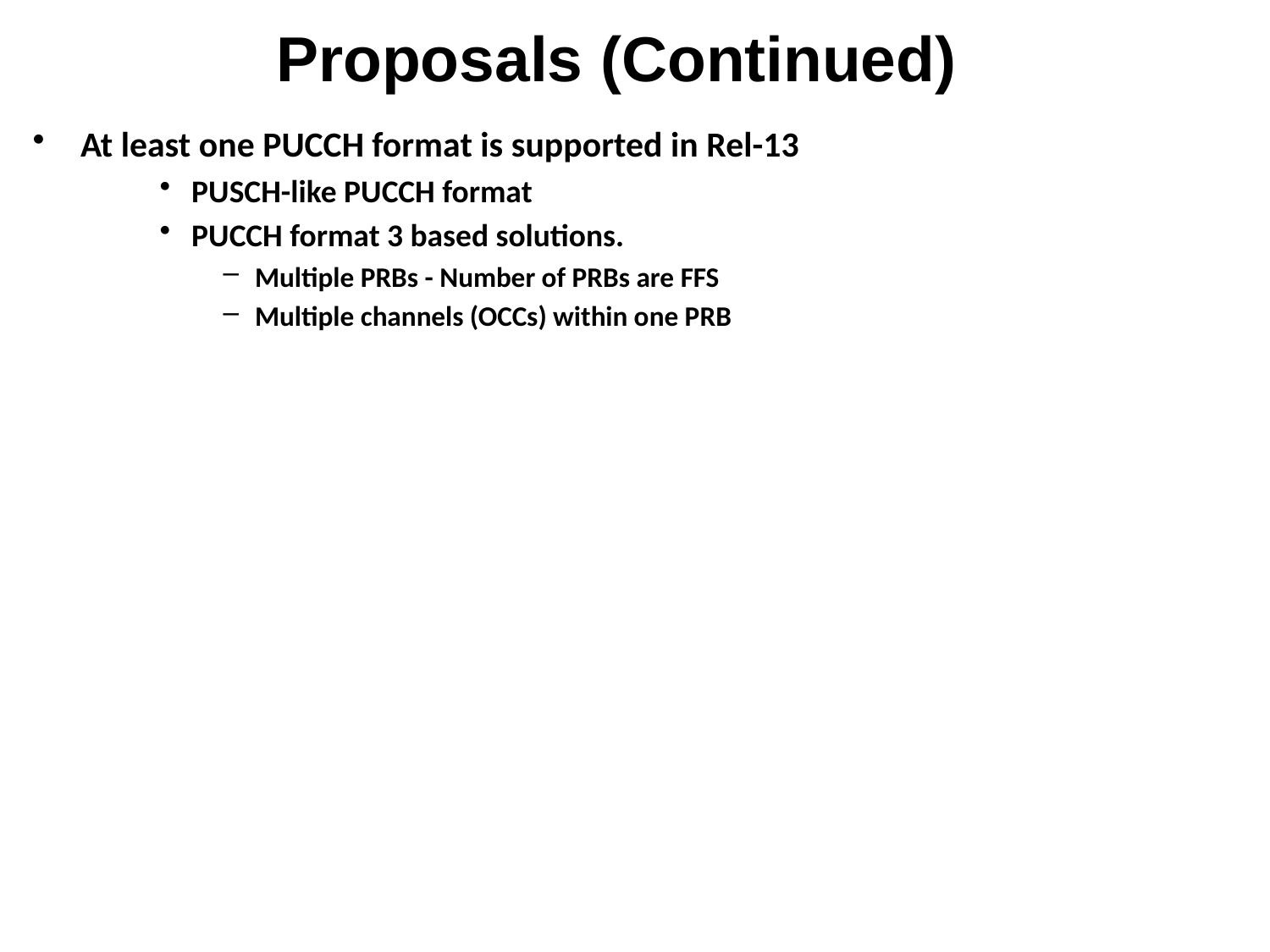

# Proposals (Continued)
At least one PUCCH format is supported in Rel-13
PUSCH-like PUCCH format
PUCCH format 3 based solutions.
Multiple PRBs - Number of PRBs are FFS
Multiple channels (OCCs) within one PRB